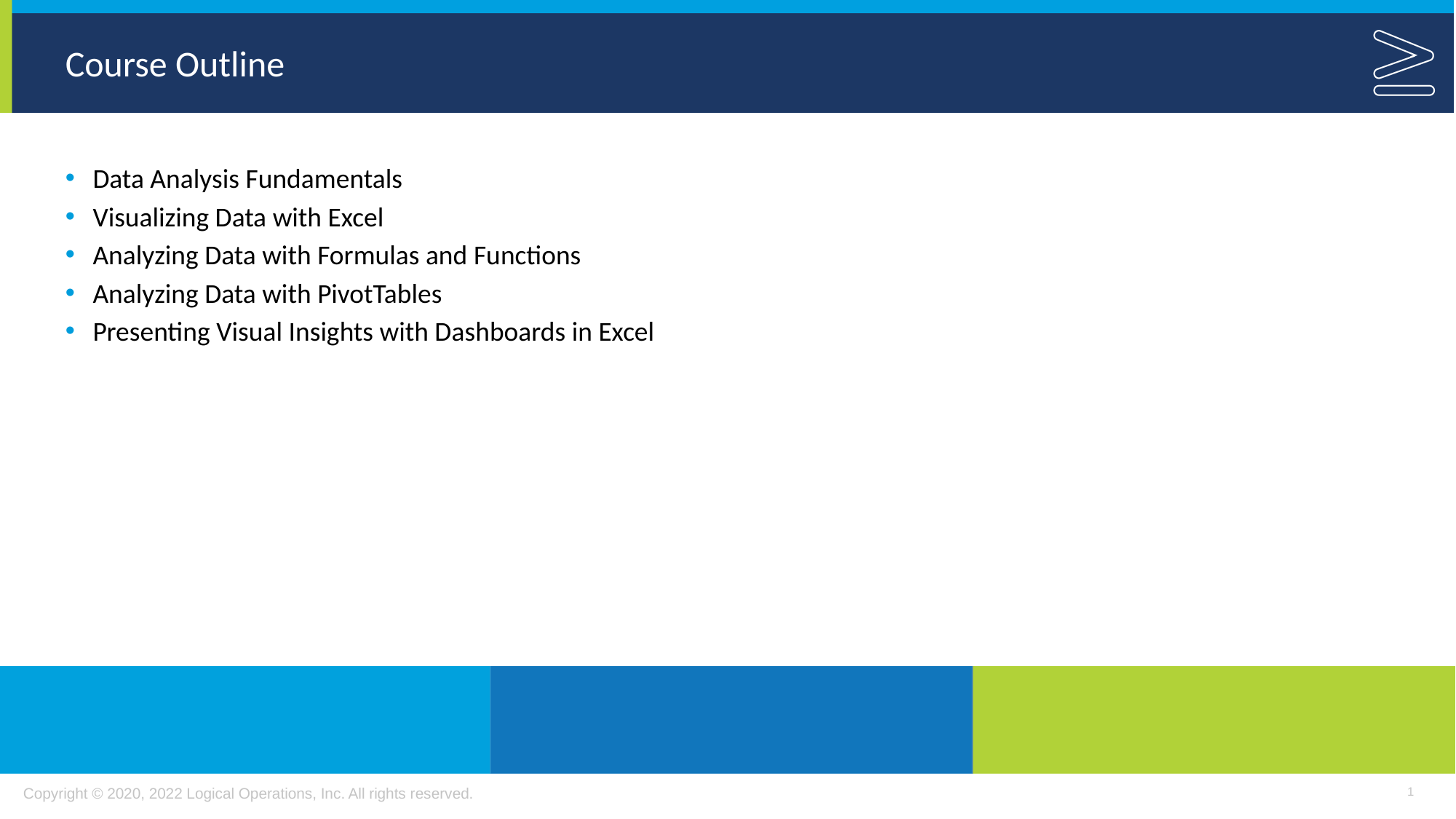

# Course Outline
Data Analysis Fundamentals
Visualizing Data with Excel
Analyzing Data with Formulas and Functions
Analyzing Data with PivotTables
Presenting Visual Insights with Dashboards in Excel
1